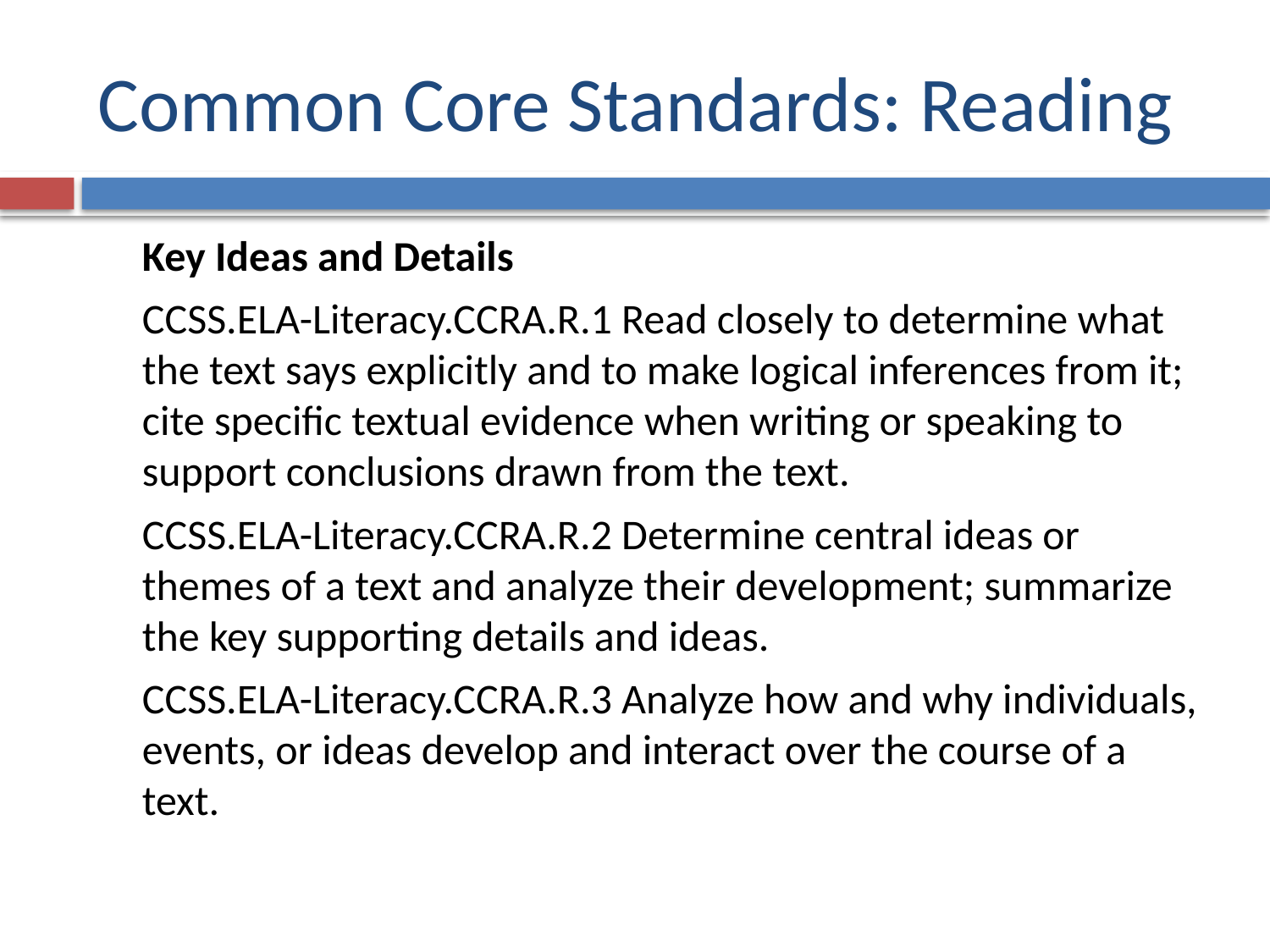

# Common Core Standards: Reading
	Key Ideas and Details
	CCSS.ELA-Literacy.CCRA.R.1 Read closely to determine what the text says explicitly and to make logical inferences from it; cite specific textual evidence when writing or speaking to support conclusions drawn from the text.
	CCSS.ELA-Literacy.CCRA.R.2 Determine central ideas or themes of a text and analyze their development; summarize the key supporting details and ideas.
	CCSS.ELA-Literacy.CCRA.R.3 Analyze how and why individuals, events, or ideas develop and interact over the course of a text.